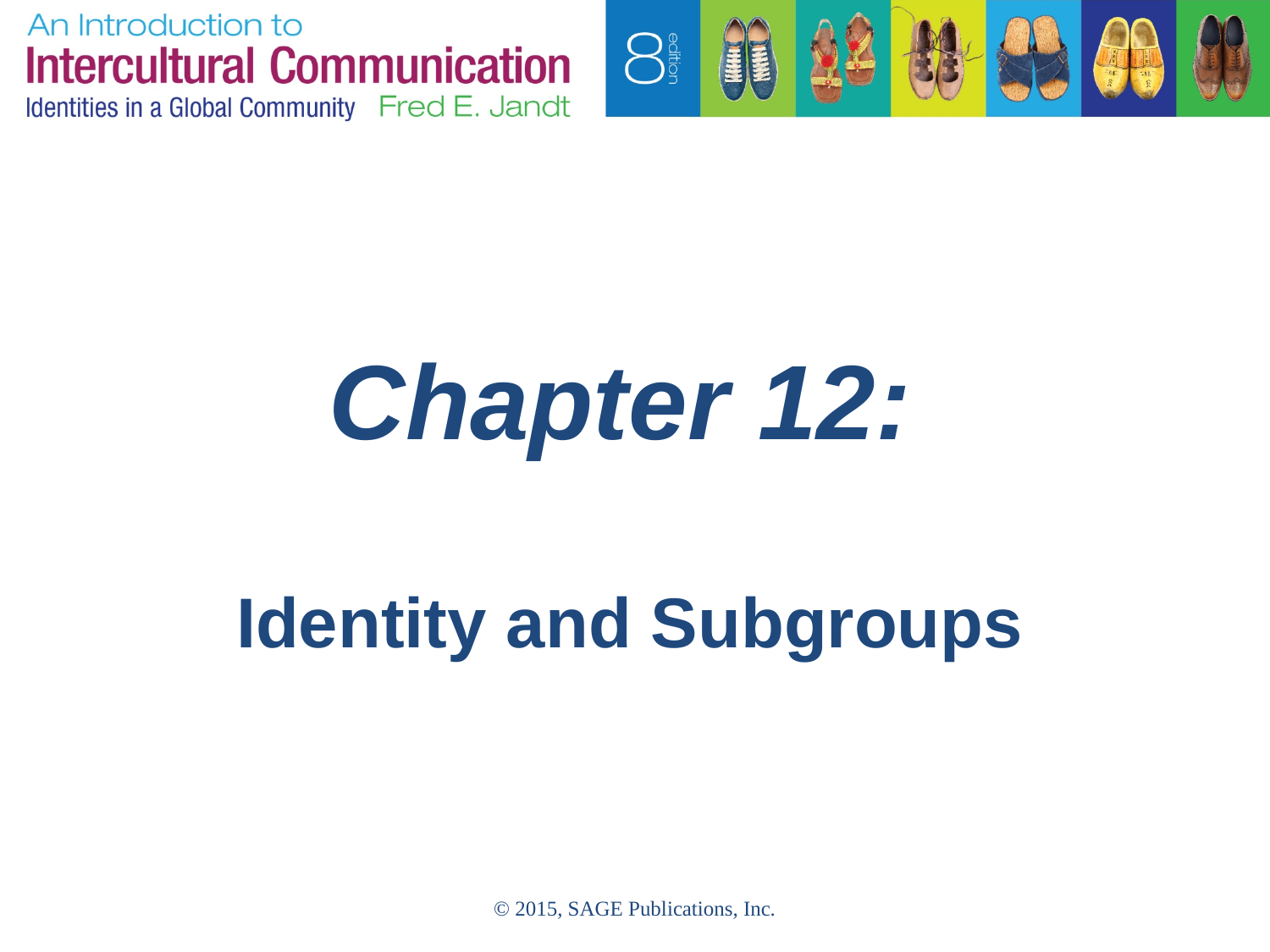

# Chapter 12:
Identity and Subgroups
© 2015, SAGE Publications, Inc.